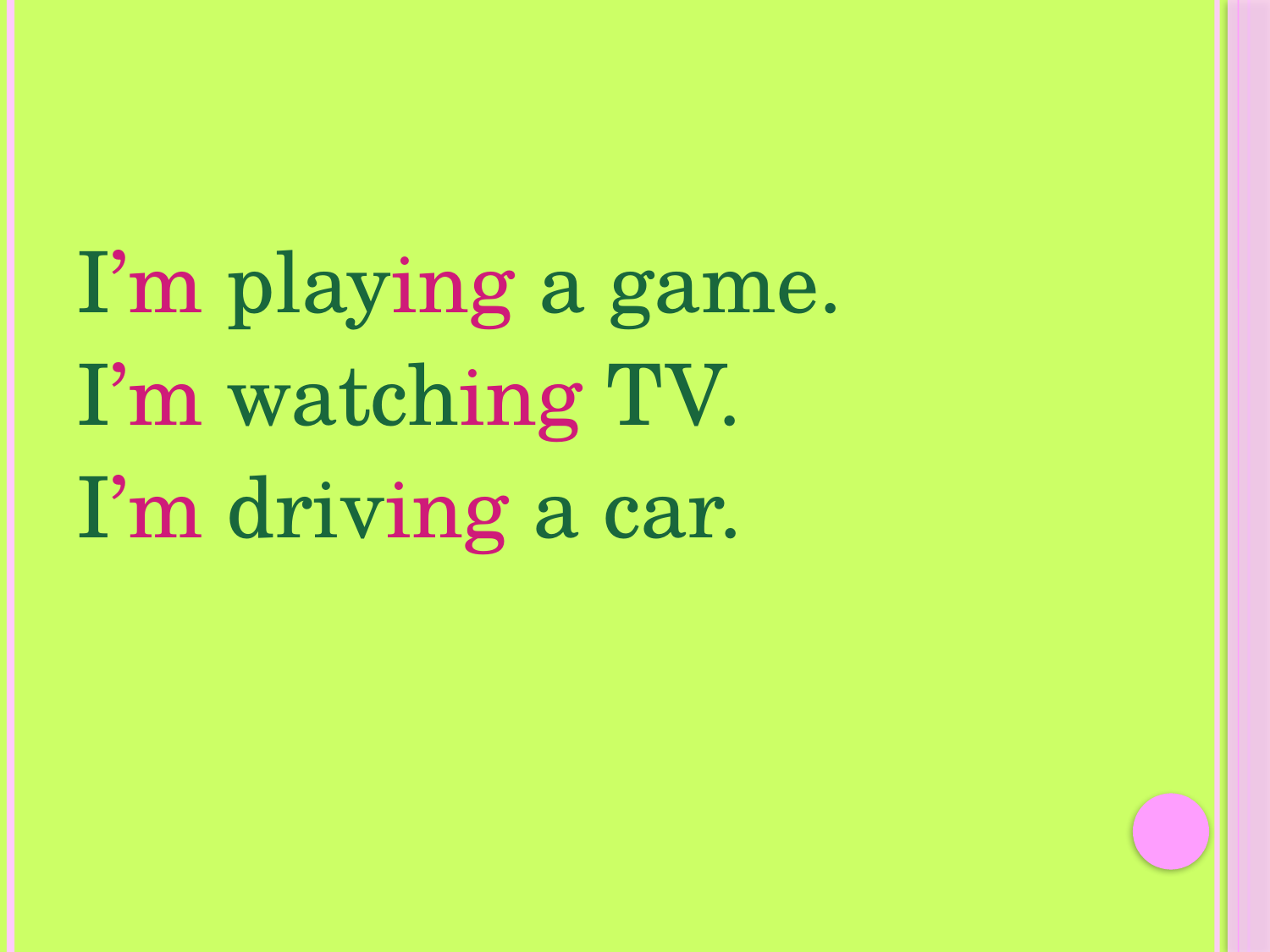

I’m playing a game.
I’m watching TV.
I’m driving a car.